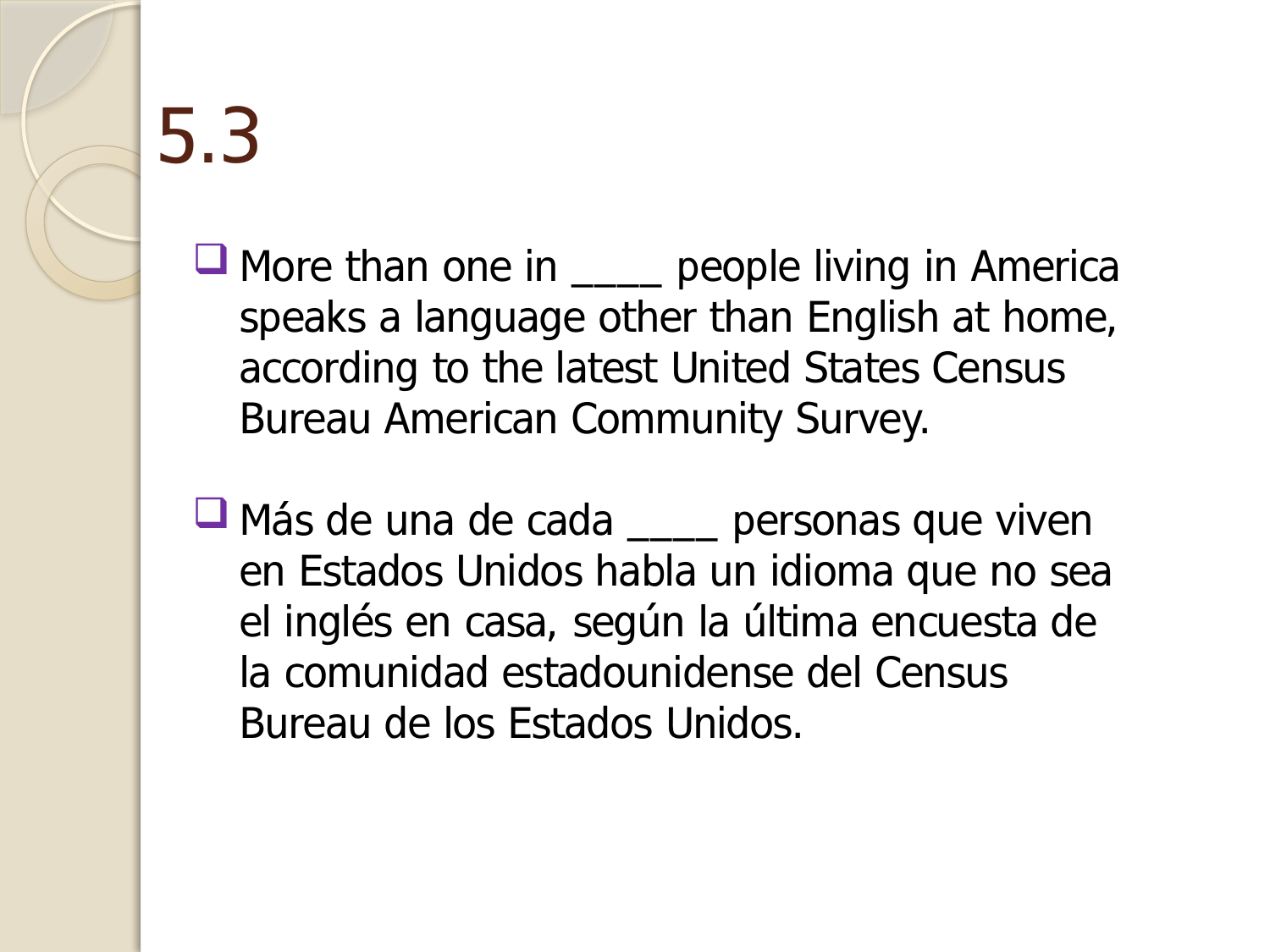

# 5.3
More than one in ____ people living in America speaks a language other than English at home, according to the latest United States Census Bureau American Community Survey.

Más de una de cada ____ personas que viven en Estados Unidos habla un idioma que no sea el inglés en casa, según la última encuesta de la comunidad estadounidense del Census Bureau de los Estados Unidos.